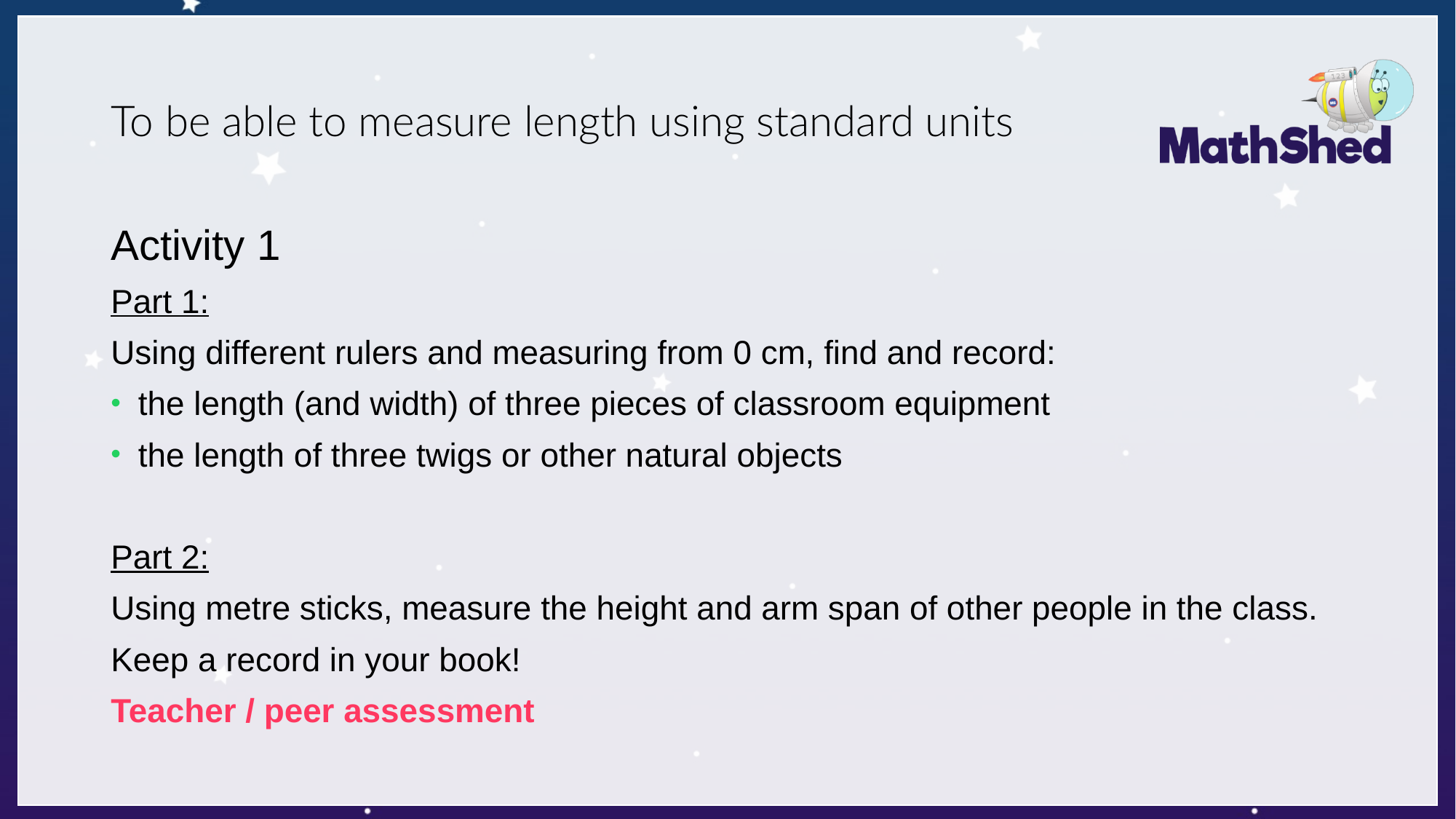

# To be able to measure length using standard units
Activity 1
Part 1:
Using different rulers and measuring from 0 cm, find and record:
the length (and width) of three pieces of classroom equipment
the length of three twigs or other natural objects

Part 2:
Using metre sticks, measure the height and arm span of other people in the class.
Keep a record in your book!
Teacher / peer assessment